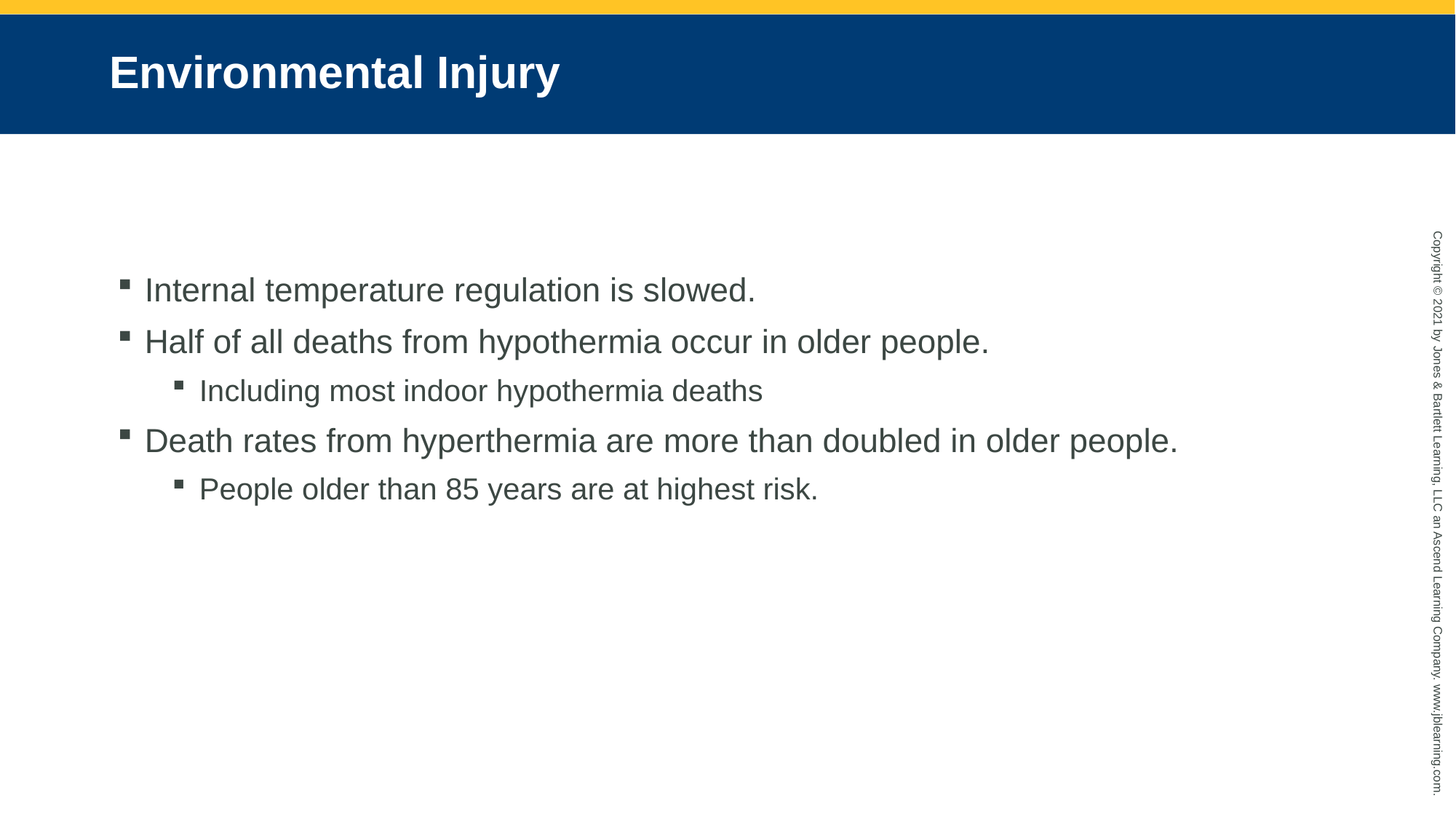

# Environmental Injury
Internal temperature regulation is slowed.
Half of all deaths from hypothermia occur in older people.
Including most indoor hypothermia deaths
Death rates from hyperthermia are more than doubled in older people.
People older than 85 years are at highest risk.